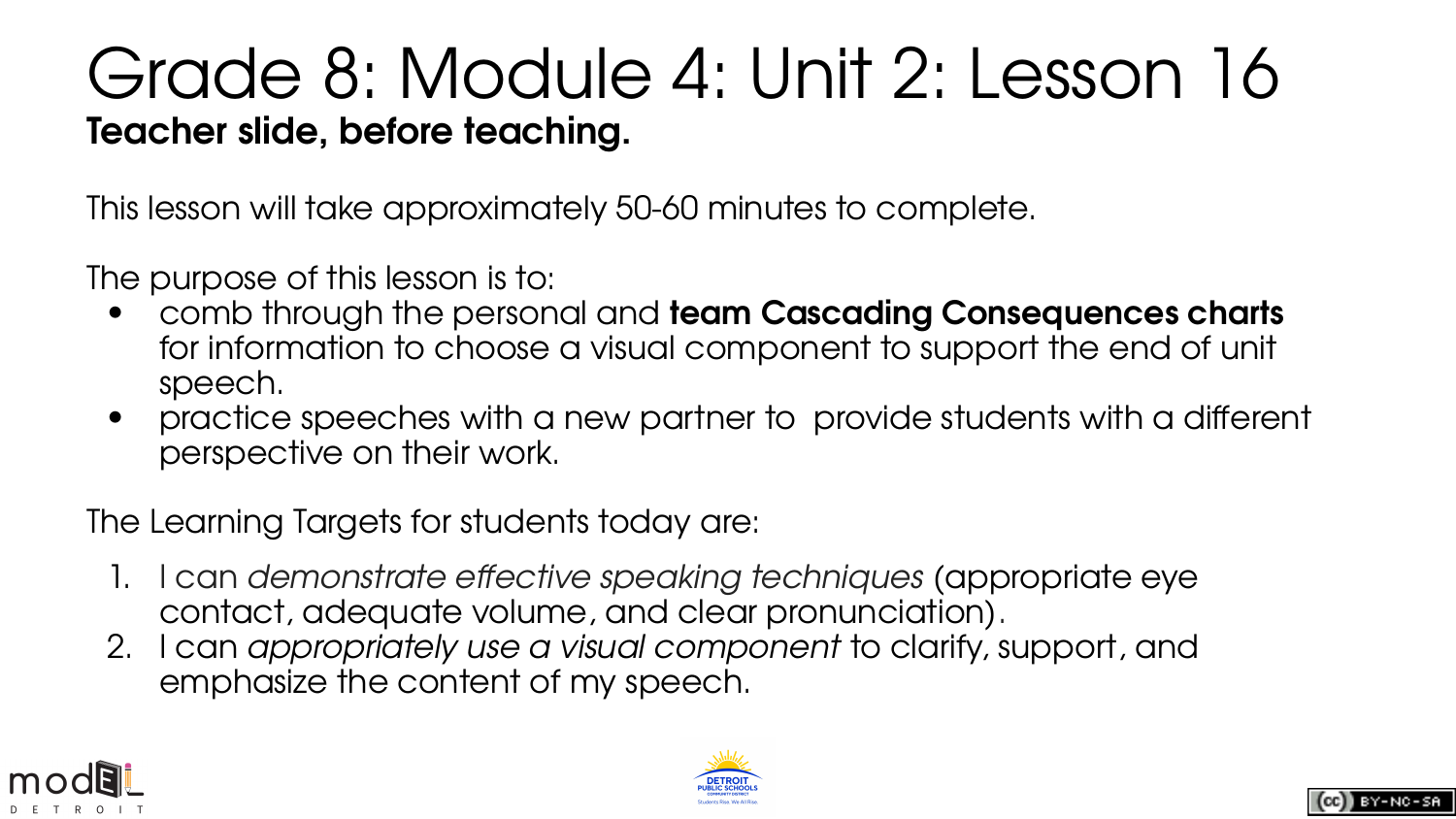

# Grade 8: Module 4: Unit 2: Lesson 16
Teacher slide, before teaching.

This lesson will take approximately 50-60 minutes to complete.

The purpose of this lesson is to:
comb through the personal and team Cascading Consequences charts for information to choose a visual component to support the end of unit speech.
practice speeches with a new partner to  provide students with a different perspective on their work.

The Learning Targets for students today are:
I can demonstrate effective speaking techniques (appropriate eye contact, adequate volume, and clear pronunciation).
I can appropriately use a visual component to clarify, support, and emphasize the content of my speech.